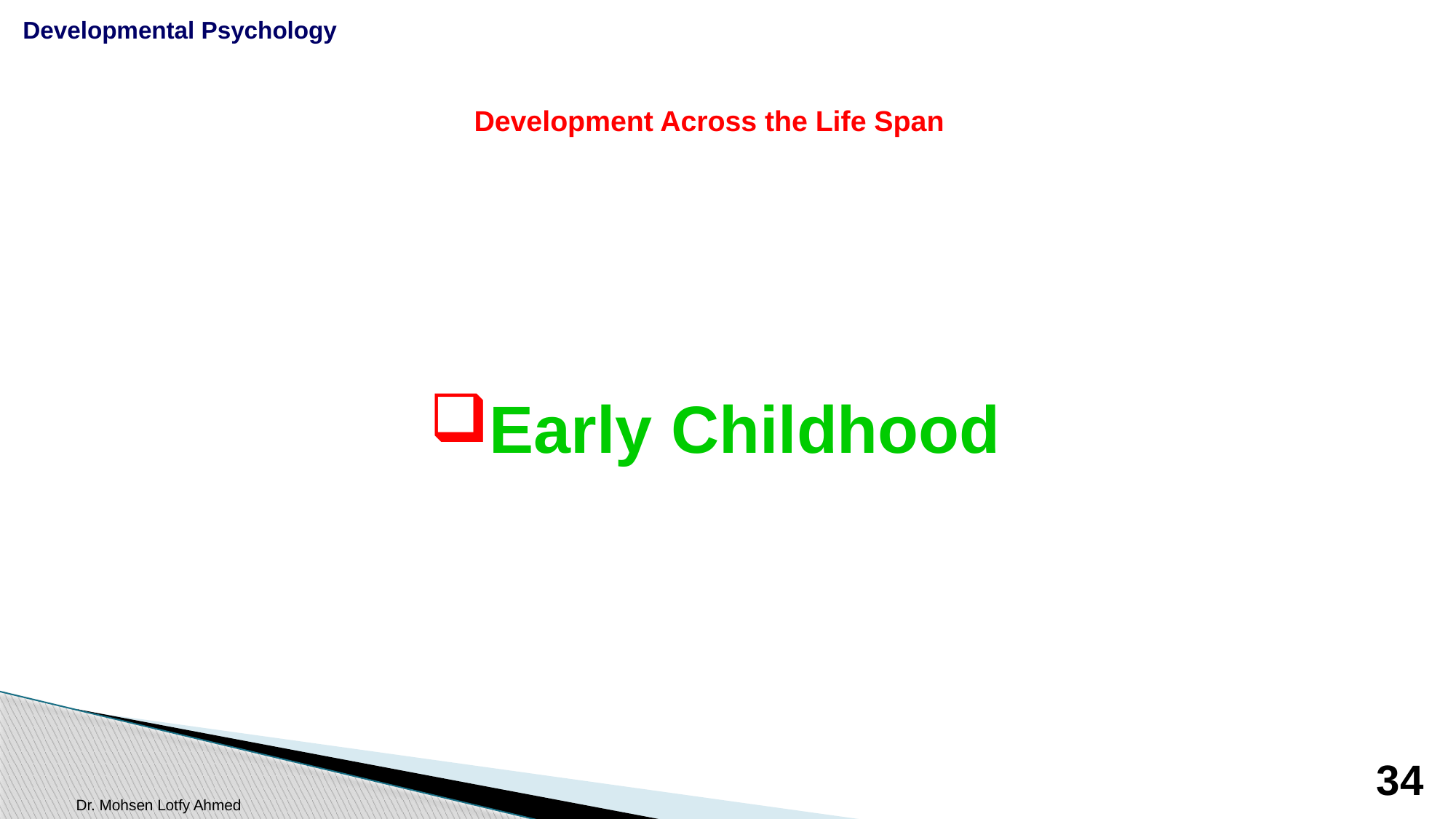

Developmental Psychology
# Development Across the Life Span

Early Childhood

34
Dr. Mohsen Lotfy Ahmed